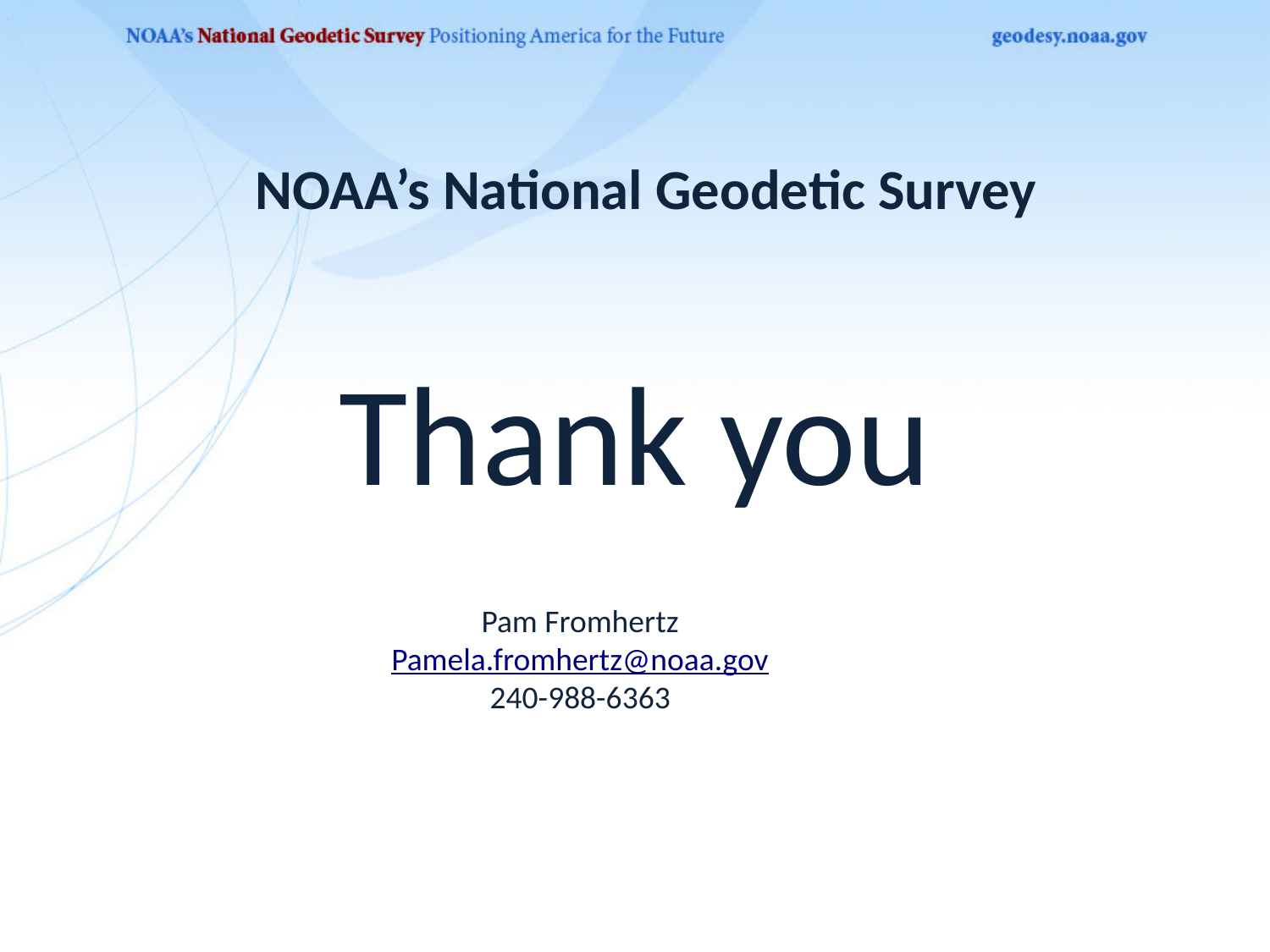

NOAA’s National Geodetic Survey
Thank you
Pam Fromhertz
Pamela.fromhertz@noaa.gov
240-988-6363